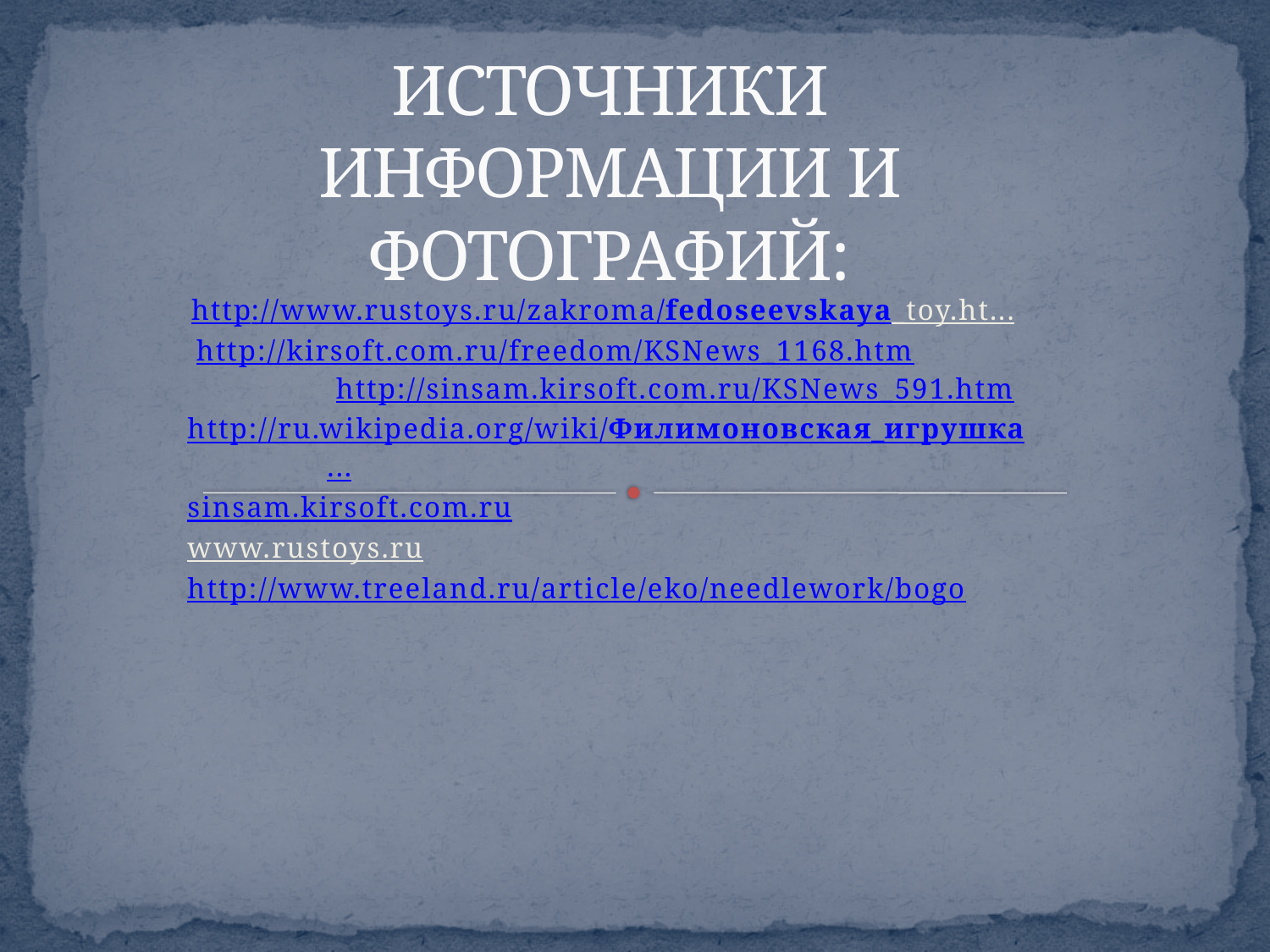

# ИСТОЧНИКИ ИНФОРМАЦИИ И ФОТОГРАФИЙ:
http://www.rustoys.ru/zakroma/fedoseevskaya_toy.ht...
 http://kirsoft.com.ru/freedom/KSNews_1168.htm
 http://sinsam.kirsoft.com.ru/KSNews_591.htm
http://ru.wikipedia.org/wiki/Филимоновская_игрушка...
sinsam.kirsoft.com.ru
www.rustoys.ru
http://www.treeland.ru/article/eko/needlework/bogo